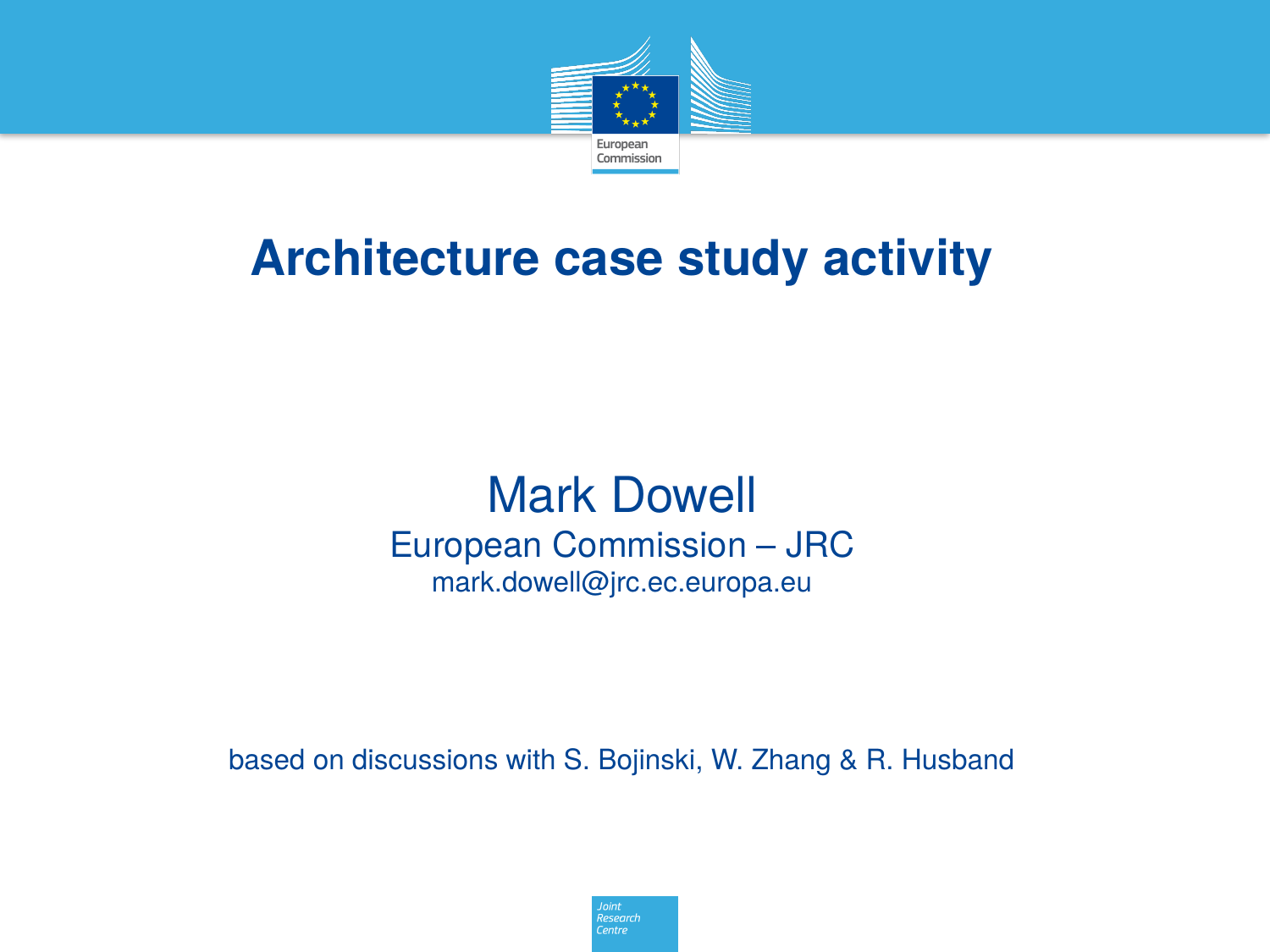

# Architecture case study activity Mark Dowell European Commission – JRC mark.dowell@jrc.ec.europa.eu based on discussions with S. Bojinski, W. Zhang & R. Husband